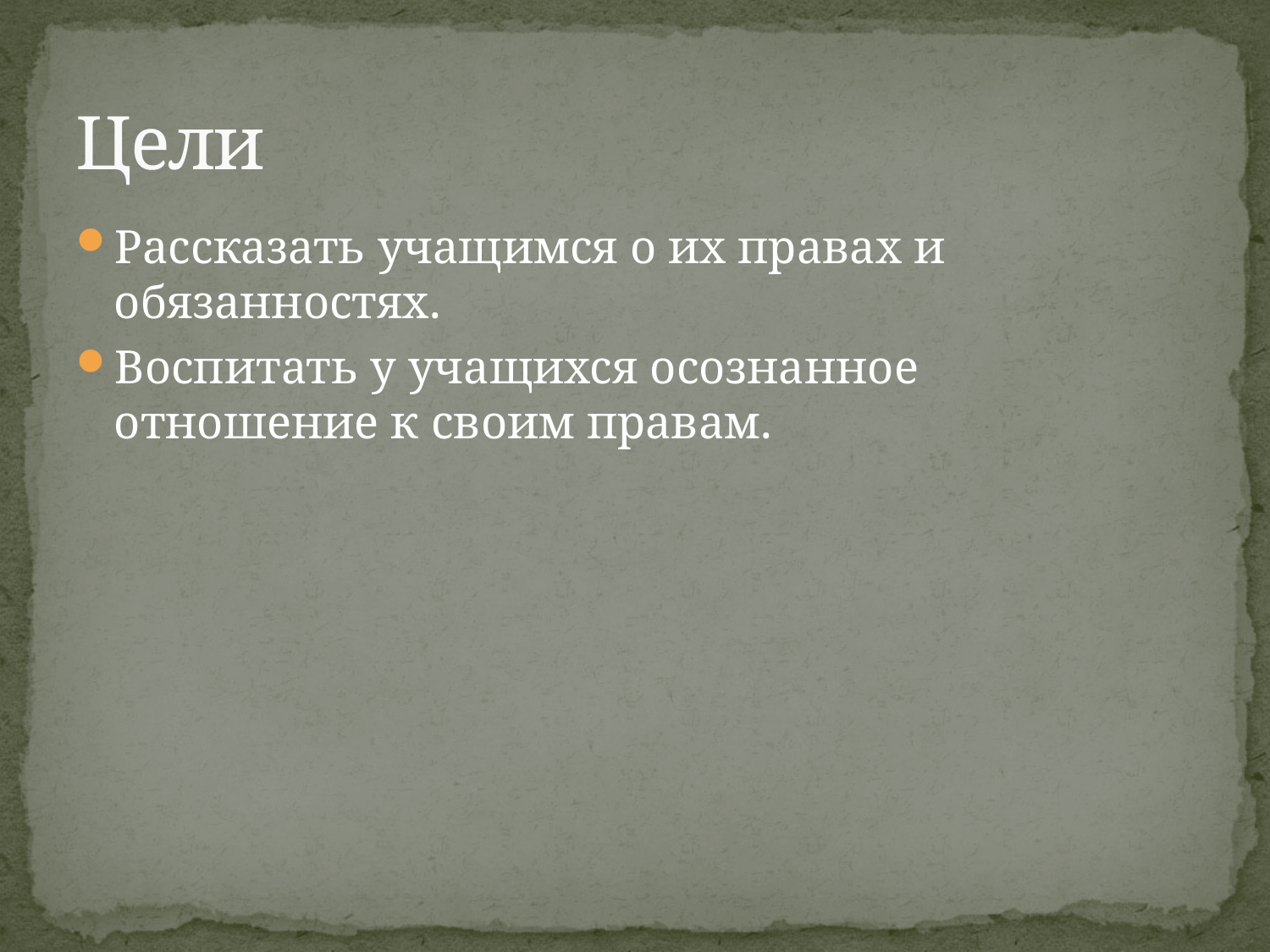

# Цели
Рассказать учащимся о их правах и обязанностях.
Воспитать у учащихся осознанное отношение к своим правам.